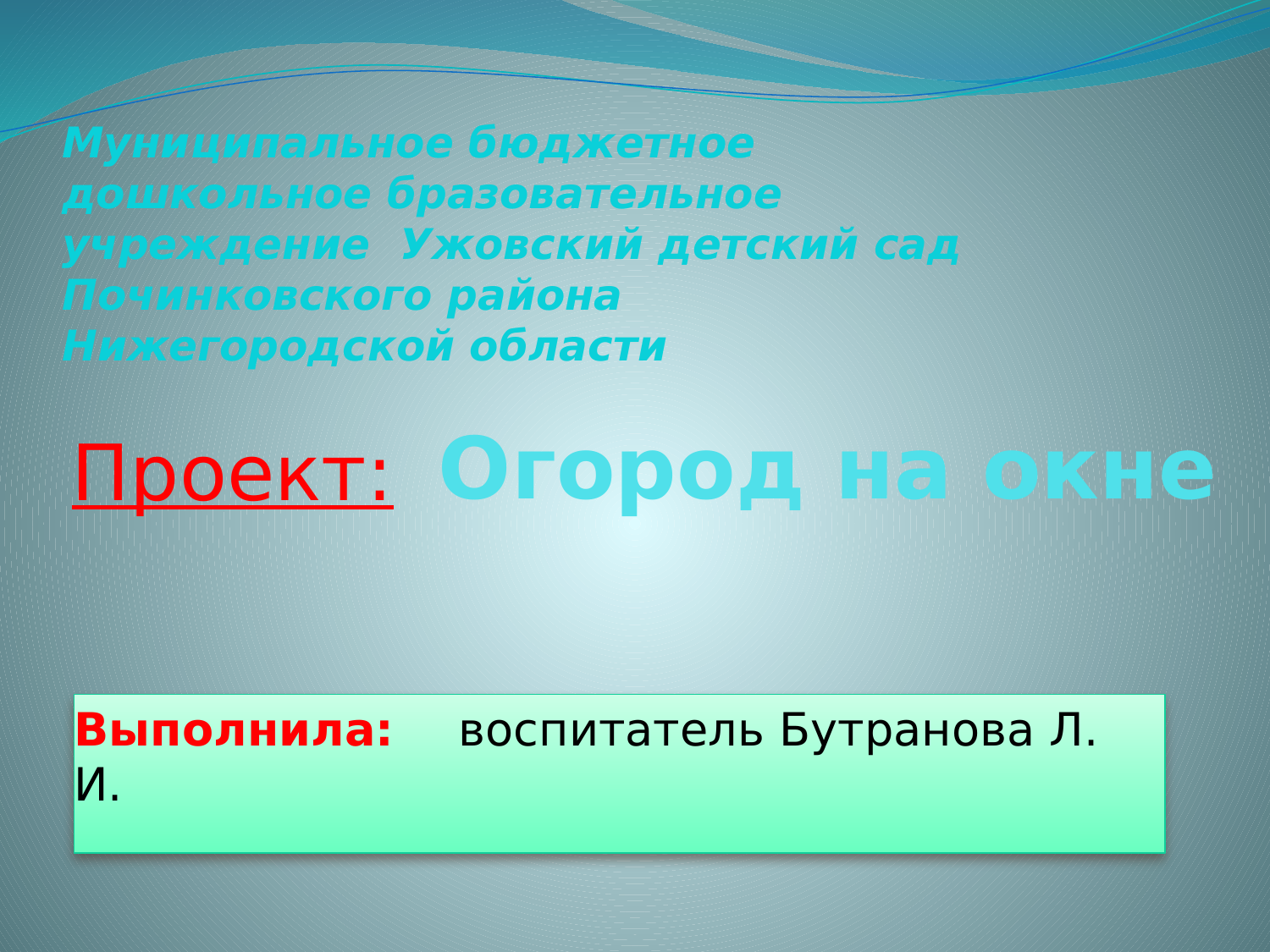

Муниципальное бюджетное дошкольное бразовательное учреждение  Ужовский детский сад Починковского района Нижегородской области
# Огород на окне
Проект:
Выполнила:    воспитатель Бутранова Л. И.